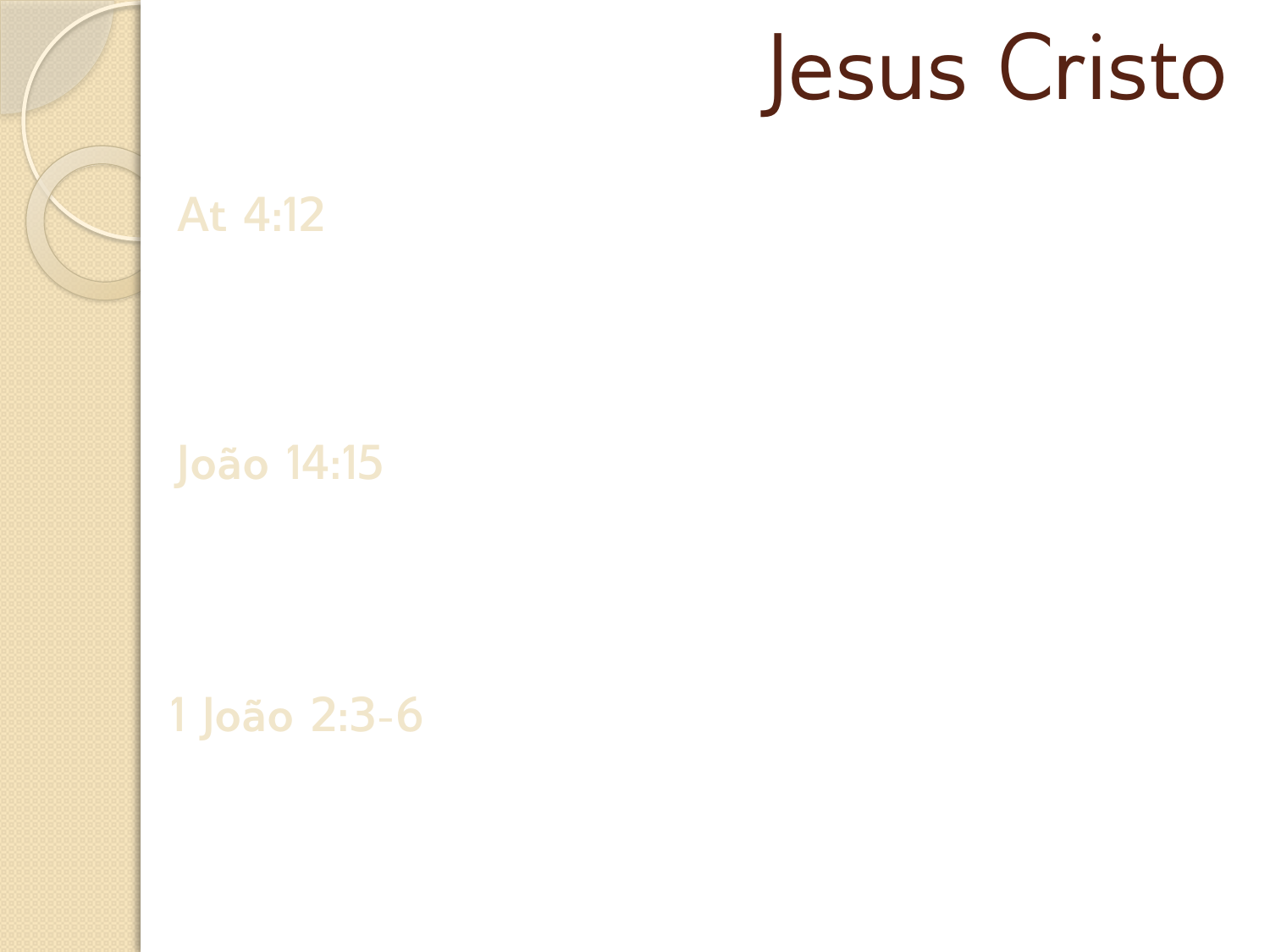

# Jesus Cristo
At 4:12
João 14:15
1 João 2:3-6